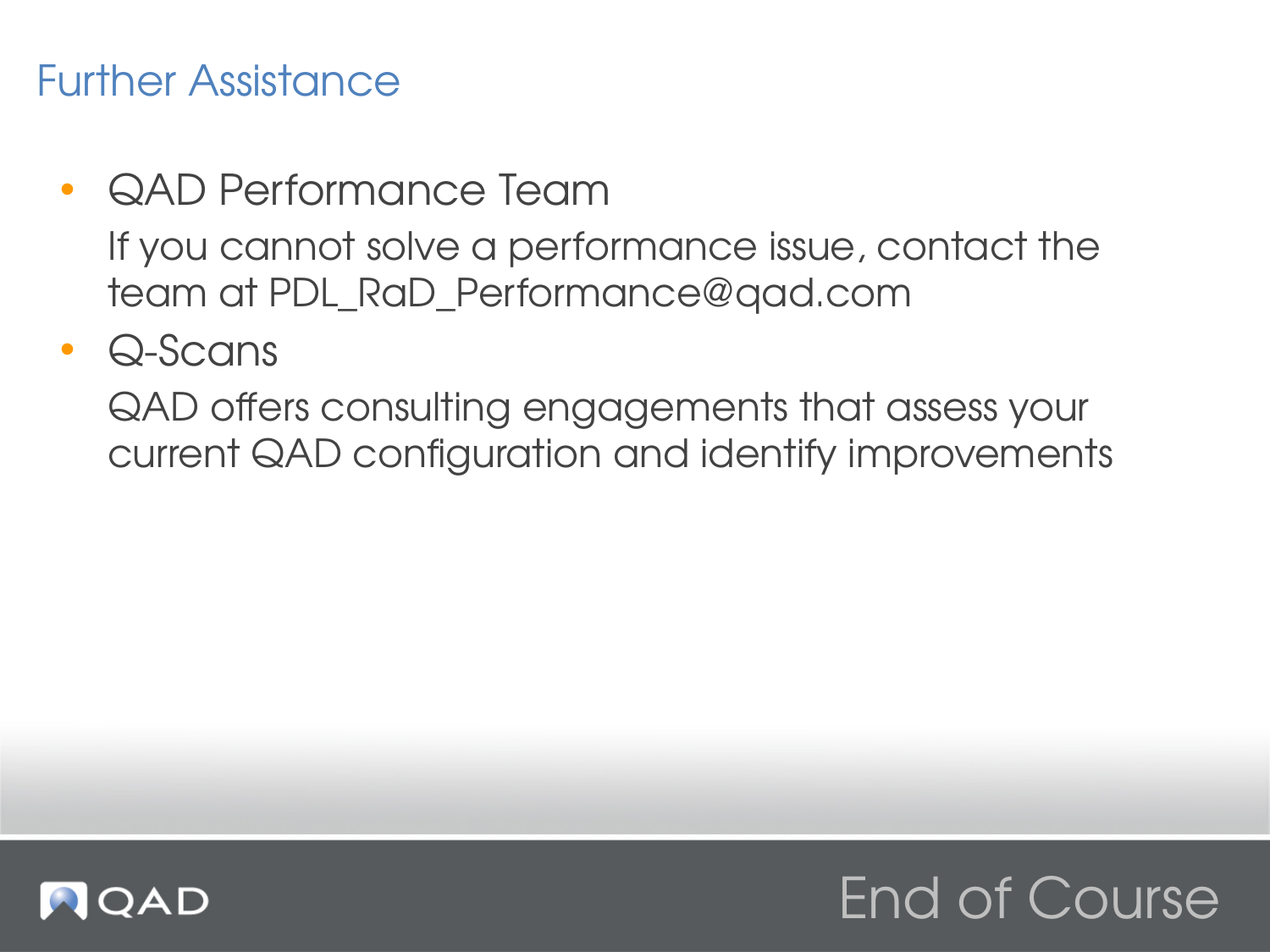

Further Assistance
QAD Performance Team
If you cannot solve a performance issue, contact the team at PDL_RaD_Performance@qad.com
Q-Scans
QAD offers consulting engagements that assess your current QAD configuration and identify improvements
# End of Course